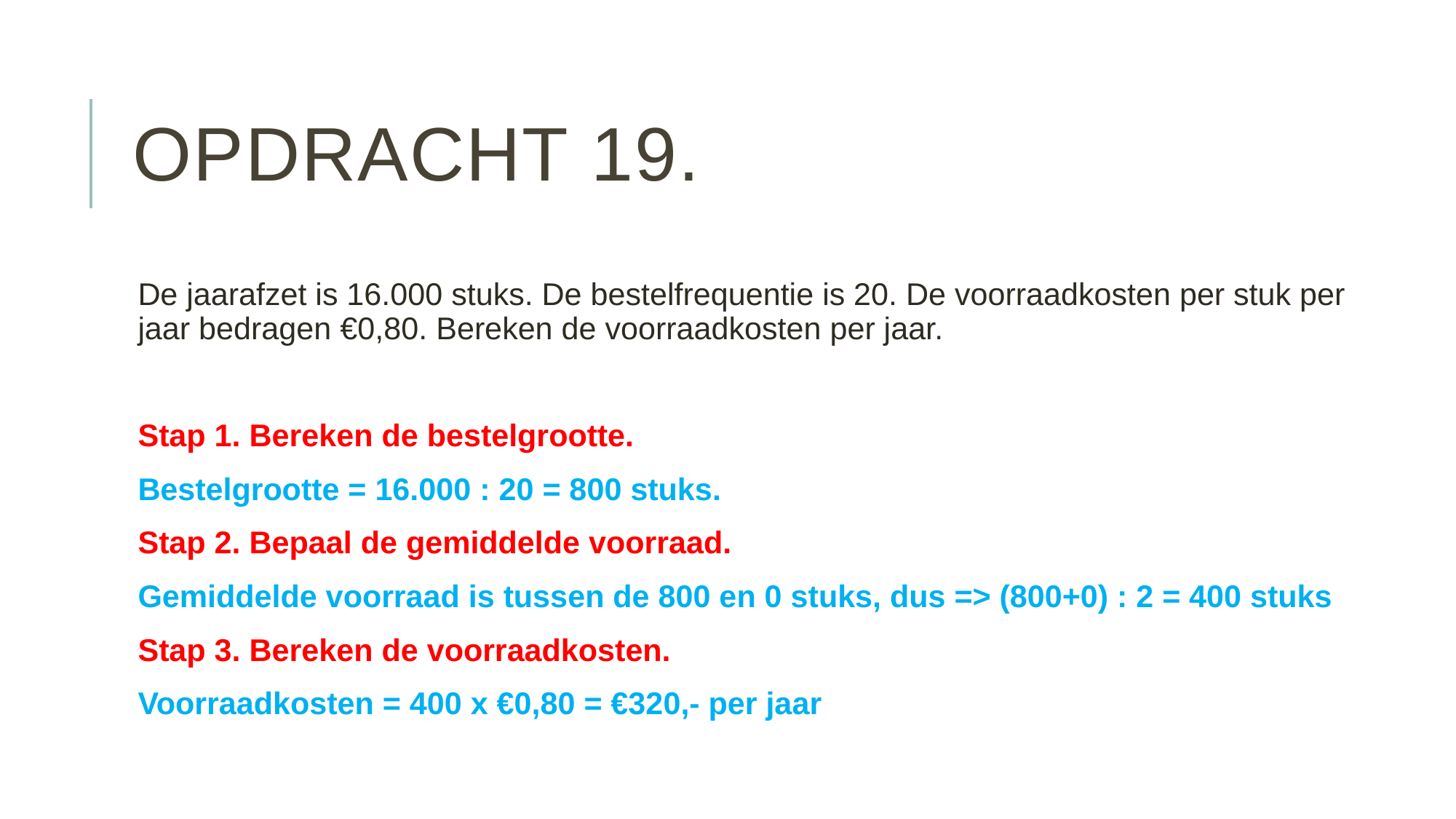

# Opdracht 19.
De jaarafzet is 16.000 stuks. De bestelfrequentie is 20. De voorraadkosten per stuk per jaar bedragen €0,80. Bereken de voorraadkosten per jaar.

Stap 1. Bereken de bestelgrootte.
Bestelgrootte = 16.000 : 20 = 800 stuks.
Stap 2. Bepaal de gemiddelde voorraad.
Gemiddelde voorraad is tussen de 800 en 0 stuks, dus => (800+0) : 2 = 400 stuks
Stap 3. Bereken de voorraadkosten.
Voorraadkosten = 400 x €0,80 = €320,- per jaar